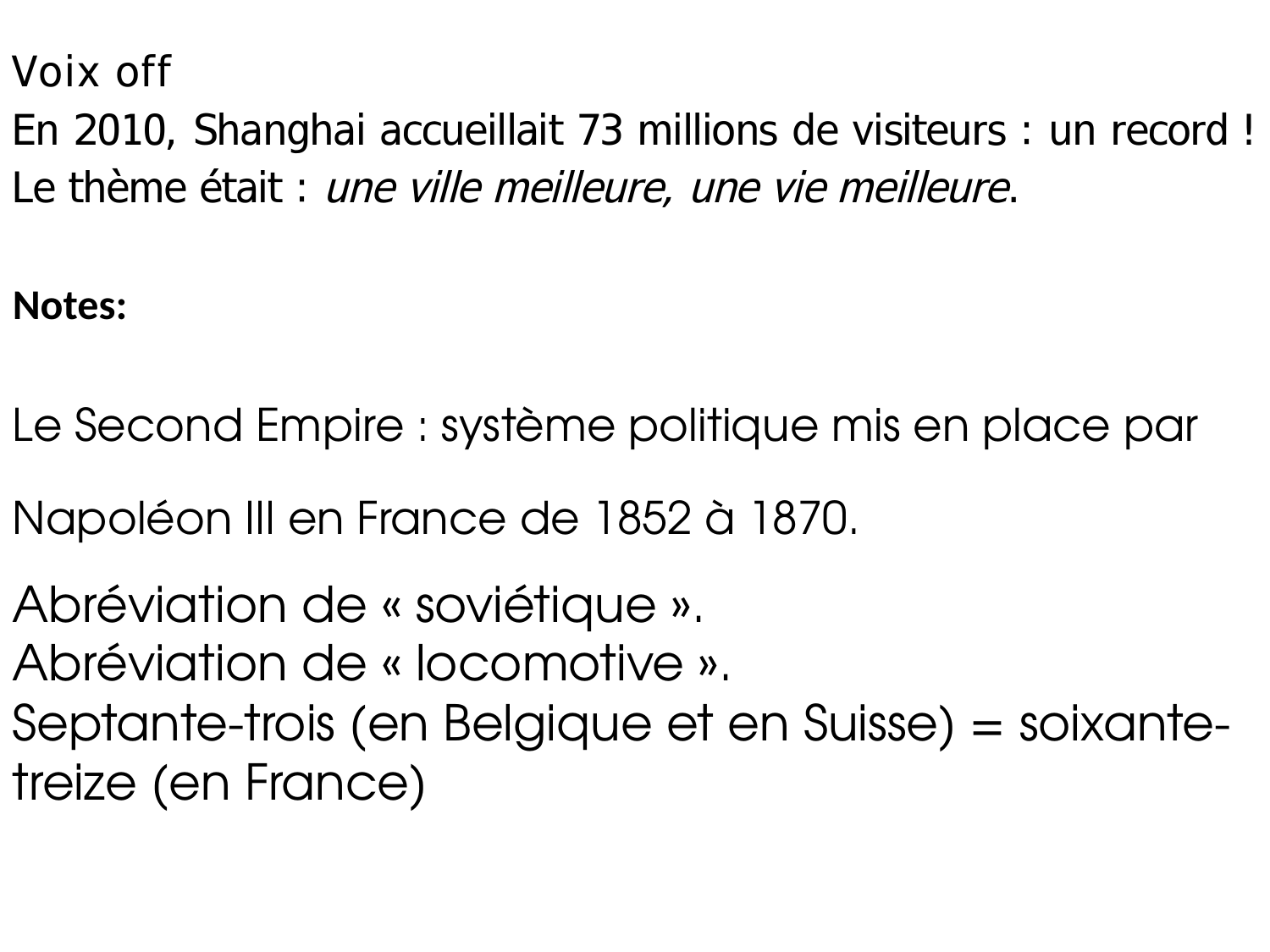

Voix off
En 2010, Shanghai accueillait 73 millions de visiteurs : un record ! Le thème était : une ville meilleure, une vie meilleure.

Notes:

Le Second Empire : système politique mis en place par Napoléon III en France de 1852 à 1870.
Abréviation de « soviétique ».
Abréviation de « locomotive ».
Septante-trois (en Belgique et en Suisse) = soixante-treize (en France)